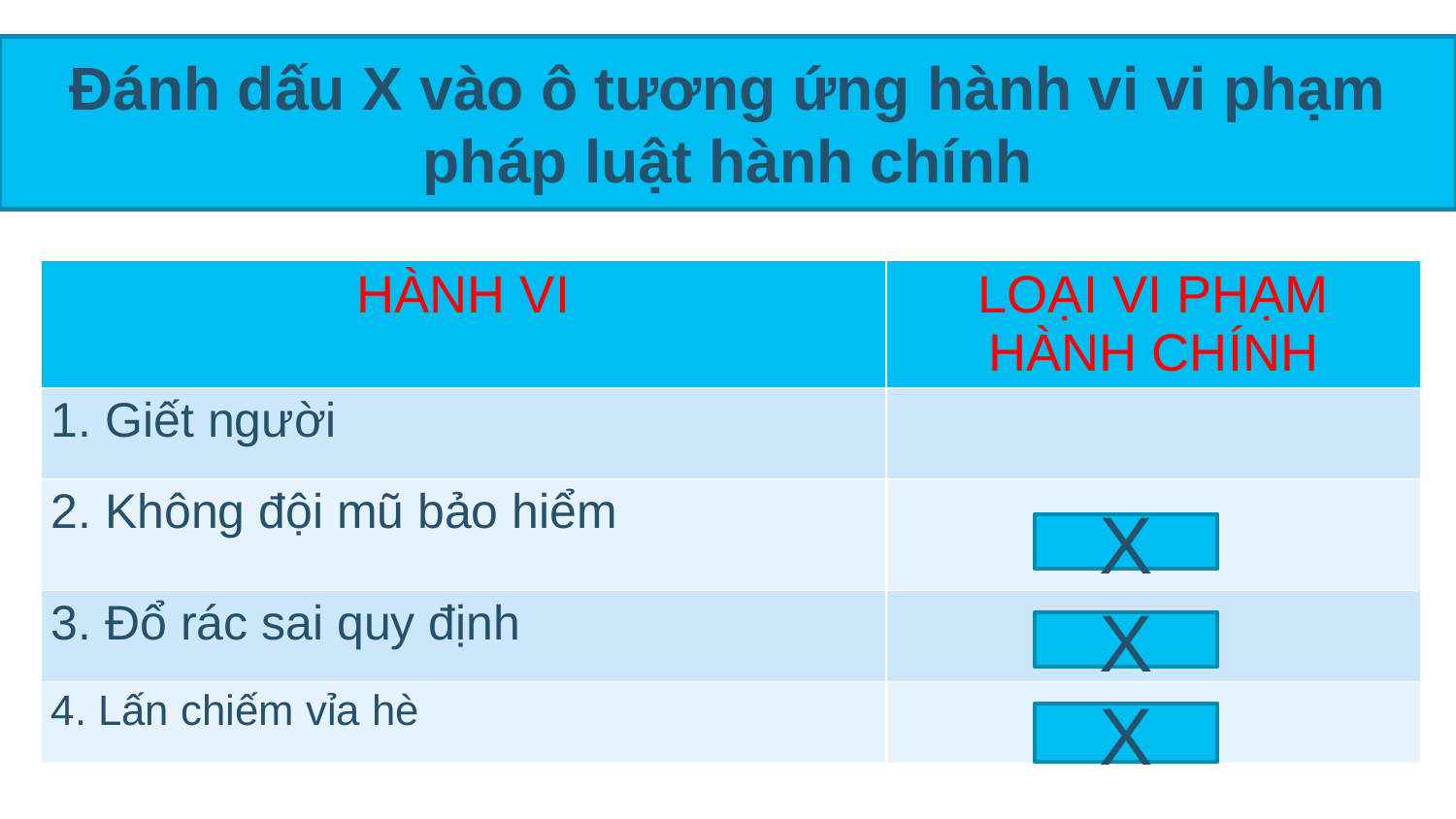

Đánh dấu X vào ô tương ứng hành vi vi phạm pháp luật hành chính
| HÀNH VI | LOẠI VI PHẠM HÀNH CHÍNH |
| --- | --- |
| 1. Giết người |  |
| 2. Không đội mũ bảo hiểm |  |
| 3. Đổ rác sai quy định |  |
| 4. Lấn chiếm vỉa hè |  |
X
X
X